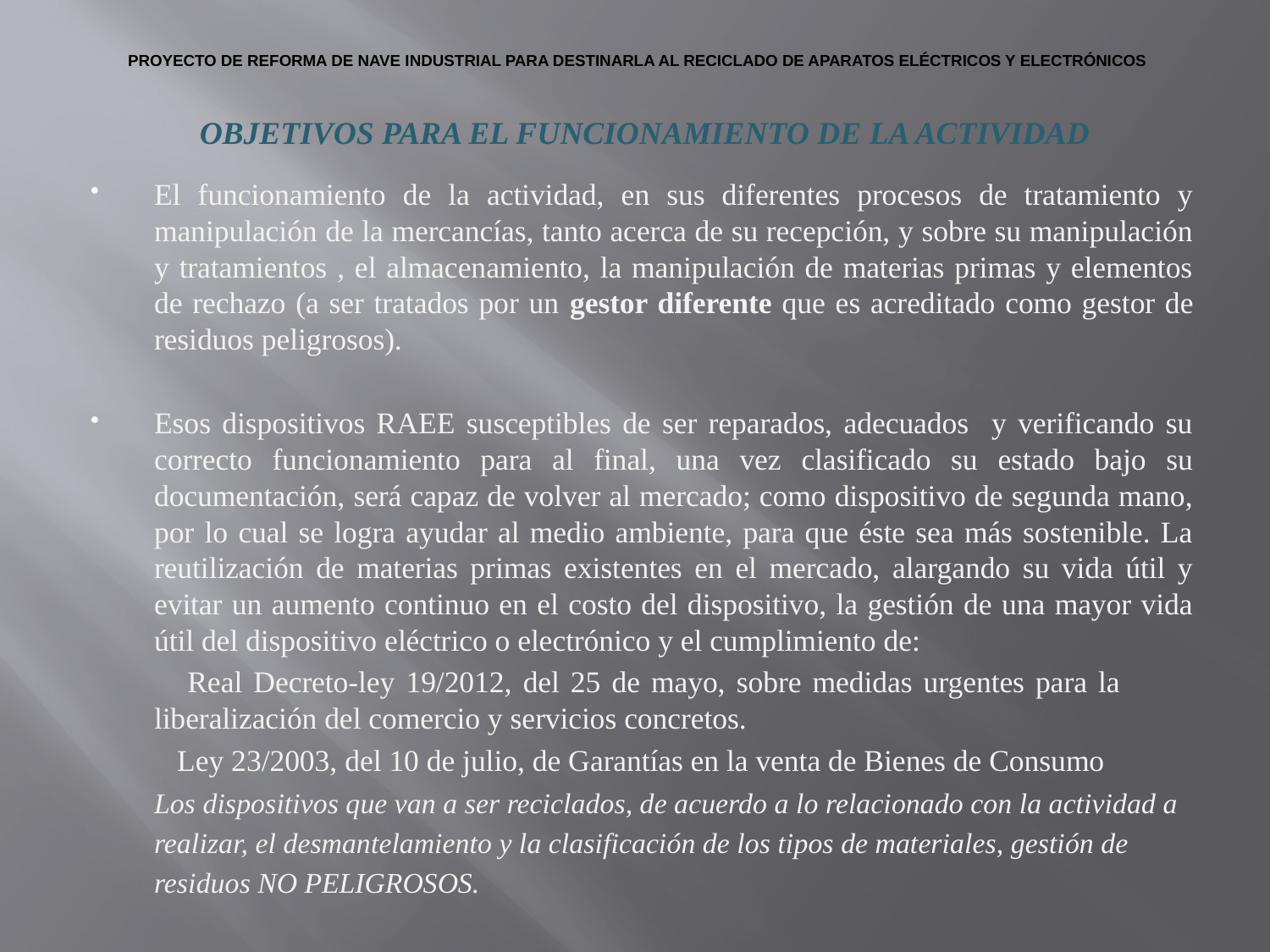

# PROYECTO DE REFORMA DE NAVE INDUSTRIAL PARA DESTINARLA AL RECICLADO DE APARATOS ELÉCTRICOS Y ELECTRÓNICOS
OBJETIVOS PARA EL FUNCIONAMIENTO DE LA ACTIVIDAD

El funcionamiento de la actividad, en sus diferentes procesos de tratamiento y manipulación de la mercancías, tanto acerca de su recepción, y sobre su manipulación y tratamientos , el almacenamiento, la manipulación de materias primas y elementos de rechazo (a ser tratados por un gestor diferente que es acreditado como gestor de residuos peligrosos).

Esos dispositivos RAEE susceptibles de ser reparados, adecuados  y verificando su correcto funcionamiento para al final, una vez clasificado su estado bajo su documentación, será capaz de volver al mercado; como dispositivo de segunda mano, por lo cual se logra ayudar al medio ambiente, para que éste sea más sostenible. La reutilización de materias primas existentes en el mercado, alargando su vida útil y evitar un aumento continuo en el costo del dispositivo, la gestión de una mayor vida útil del dispositivo eléctrico o electrónico y el cumplimiento de:
		   Real Decreto-ley 19/2012, del 25 de mayo, sobre medidas urgentes para la 	   liberalización del comercio y servicios concretos.
		   Ley 23/2003, del 10 de julio, de Garantías en la venta de Bienes de Consumo
	Los dispositivos que van a ser reciclados, de acuerdo a lo relacionado con la actividad a
	realizar, el desmantelamiento y la clasificación de los tipos de materiales, gestión de
	residuos NO PELIGROSOS.